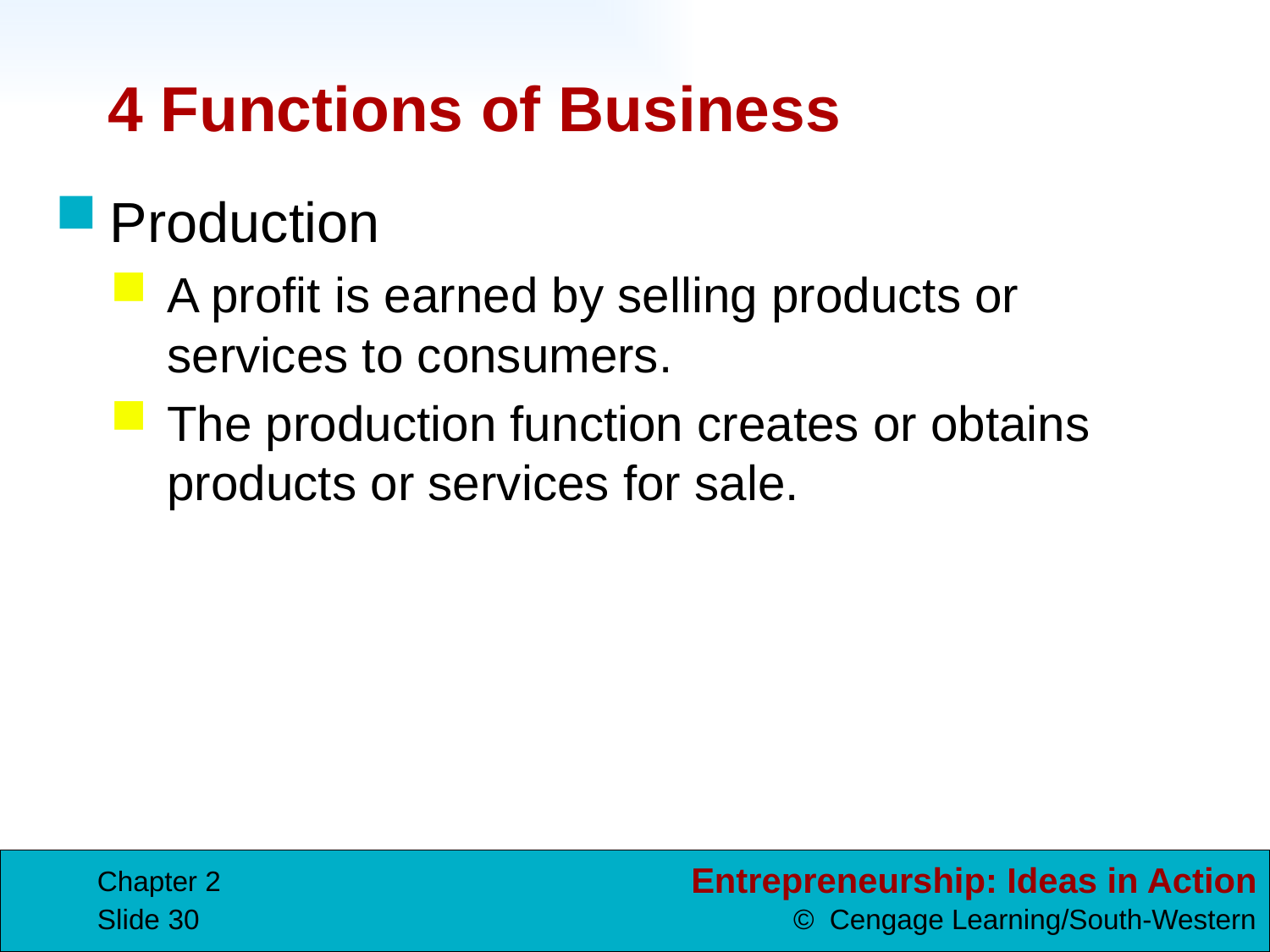

# 4 Functions of Business
Production
A profit is earned by selling products or services to consumers.
The production function creates or obtains products or services for sale.
Chapter 2
Slide 30